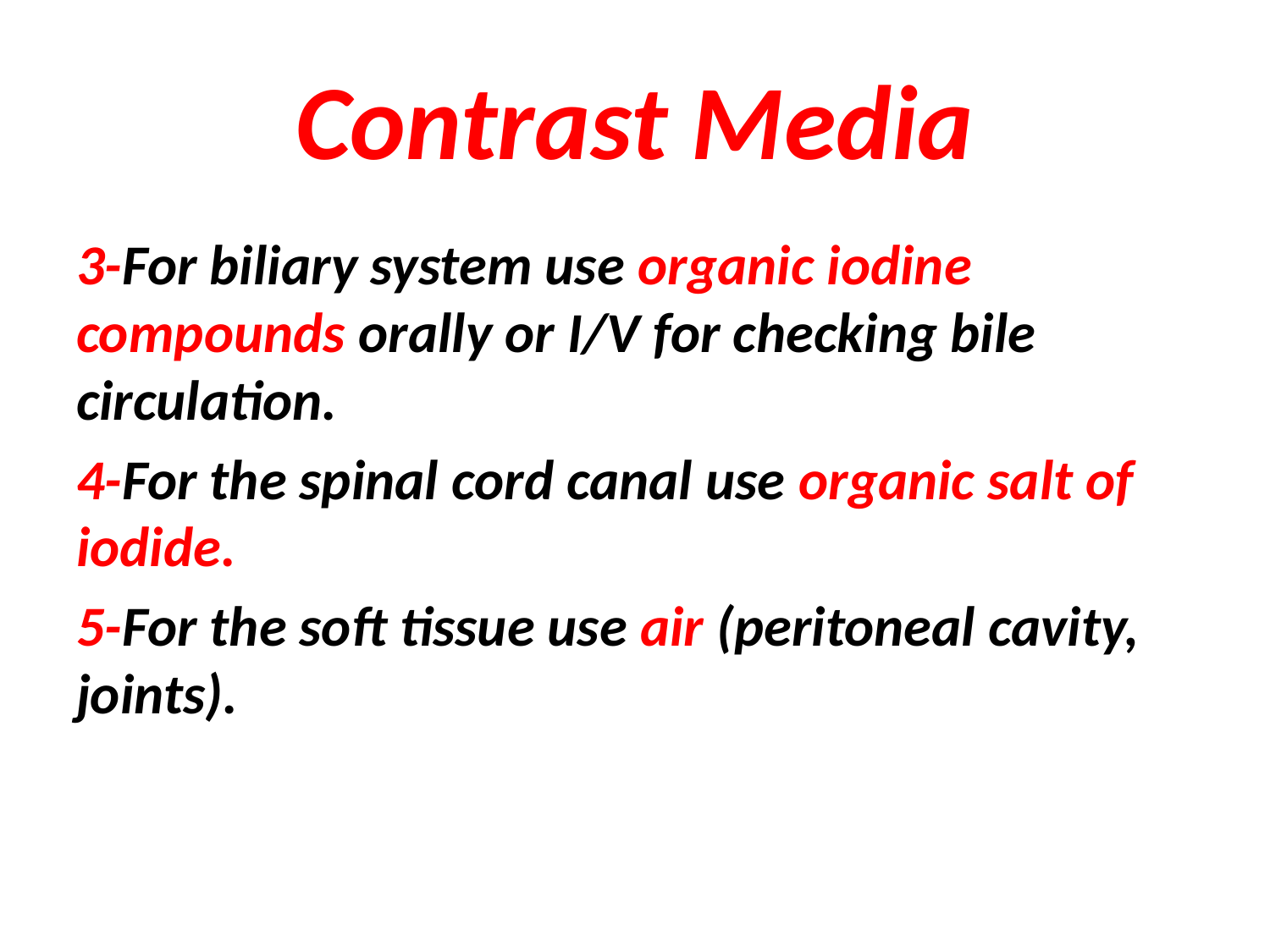

# Contrast Media
3-For biliary system use organic iodine compounds orally or I/V for checking bile circulation.
4-For the spinal cord canal use organic salt of iodide.
5-For the soft tissue use air (peritoneal cavity, joints).